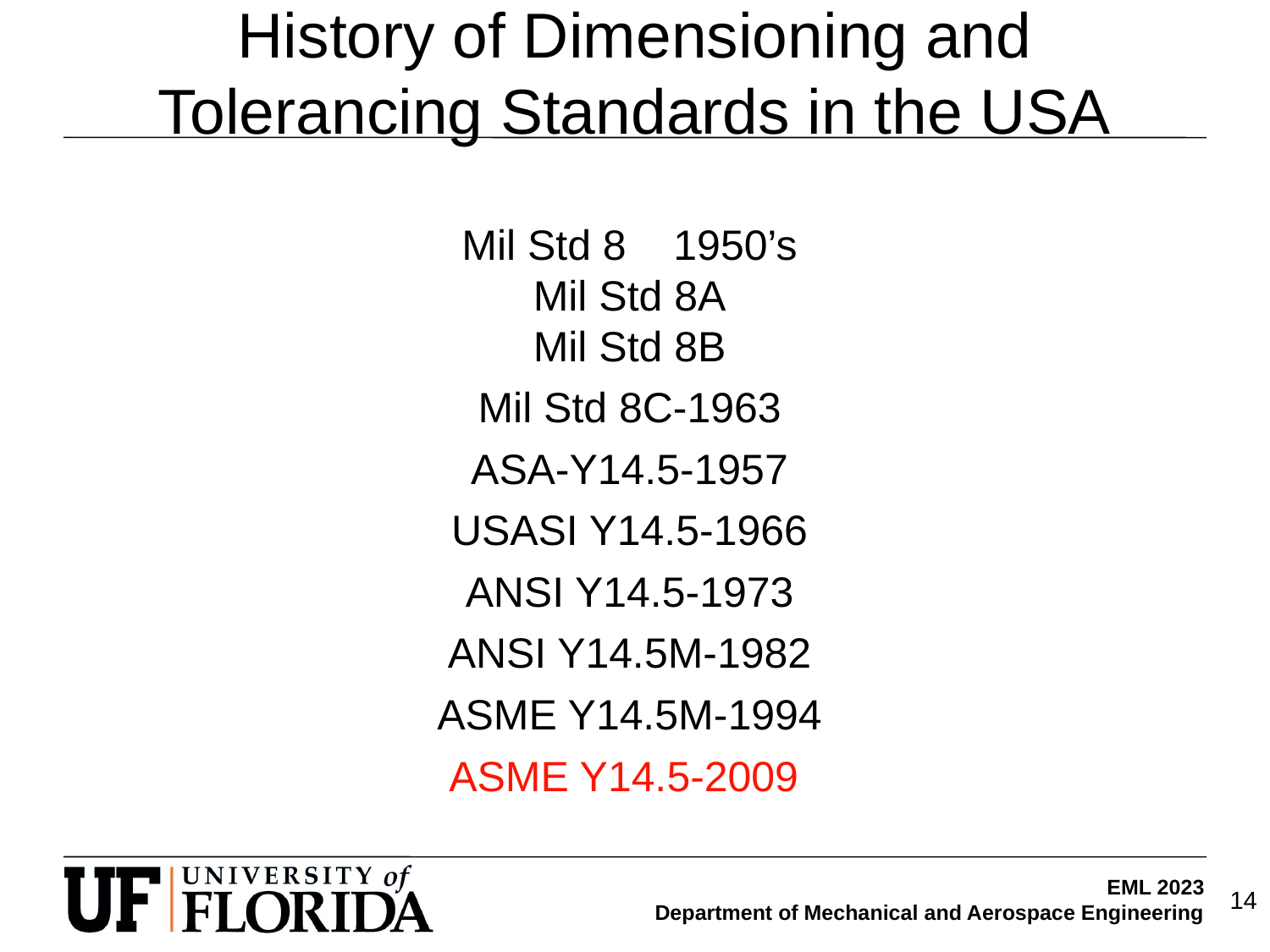

# History of Dimensioning and Tolerancing Standards in the USA
Mil Std 8    1950’s
Mil Std 8A
Mil Std 8B
Mil Std 8C-1963
ASA-Y14.5-1957
USASI Y14.5-1966
ANSI Y14.5-1973
ANSI Y14.5M-1982
ASME Y14.5M-1994
ASME Y14.5-2009
14